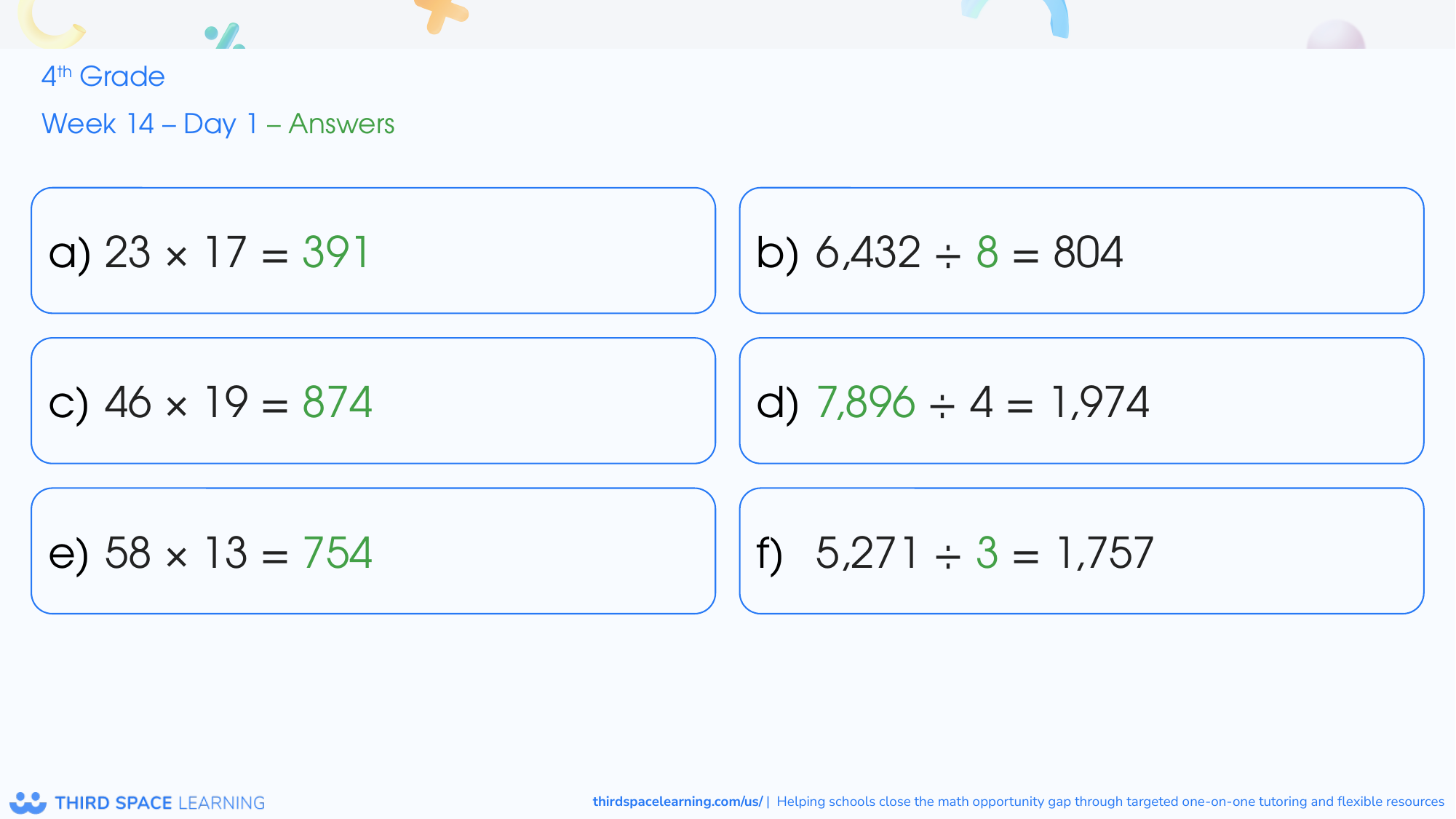

4th Grade
Week 14 – Day 1 – Answers
23 × 17 = 391
6,432 ÷ 8 = 804
46 × 19 = 874
7,896 ÷ 4 = 1,974
58 × 13 = 754
5,271 ÷ 3 = 1,757